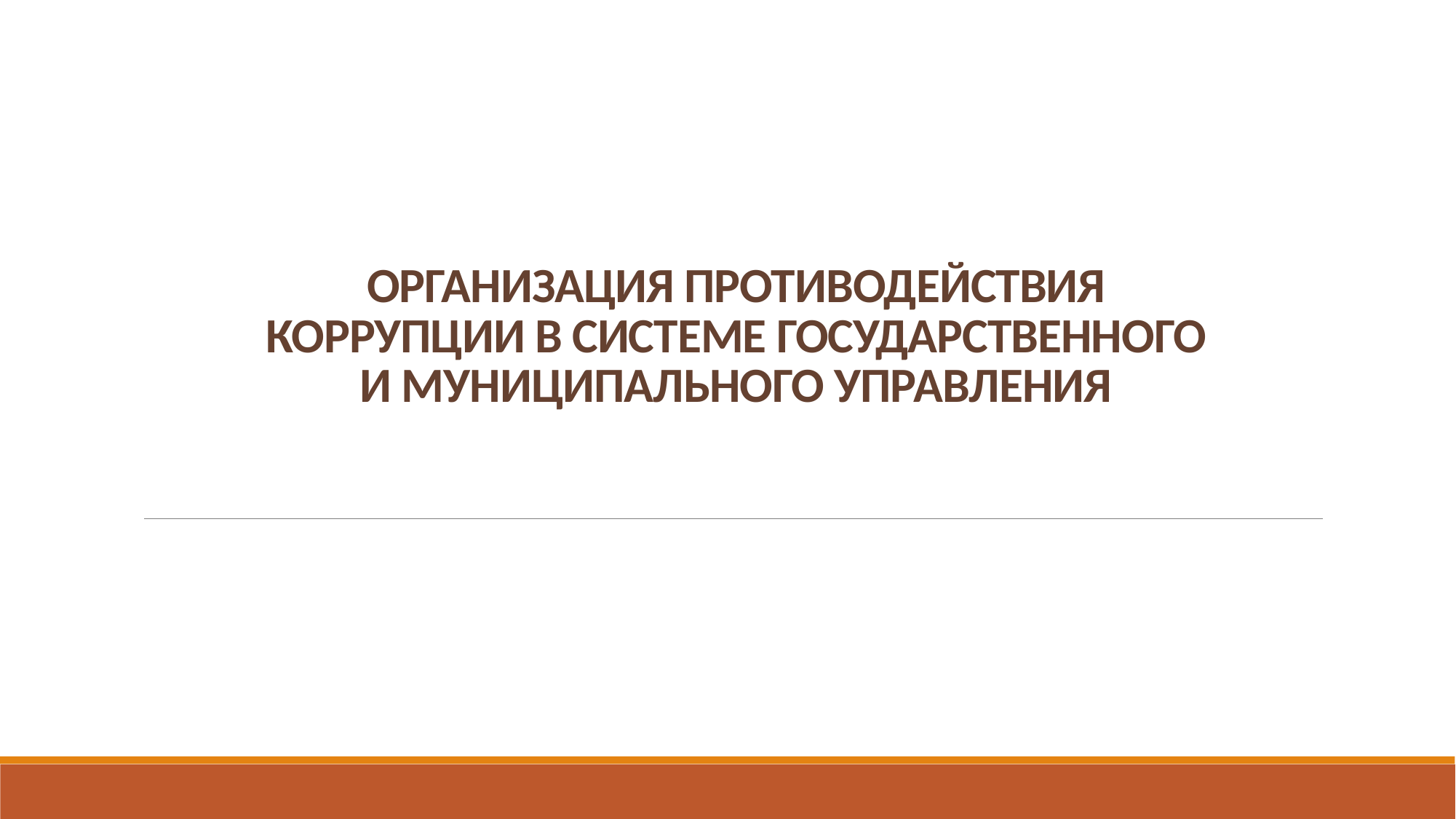

# ОРГАНИЗАЦИЯ ПРОТИВОДЕЙСТВИЯ КОРРУПЦИИ В СИСТЕМЕ ГОСУДАРСТВЕННОГО И МУНИЦИПАЛЬНОГО УПРАВЛЕНИЯ